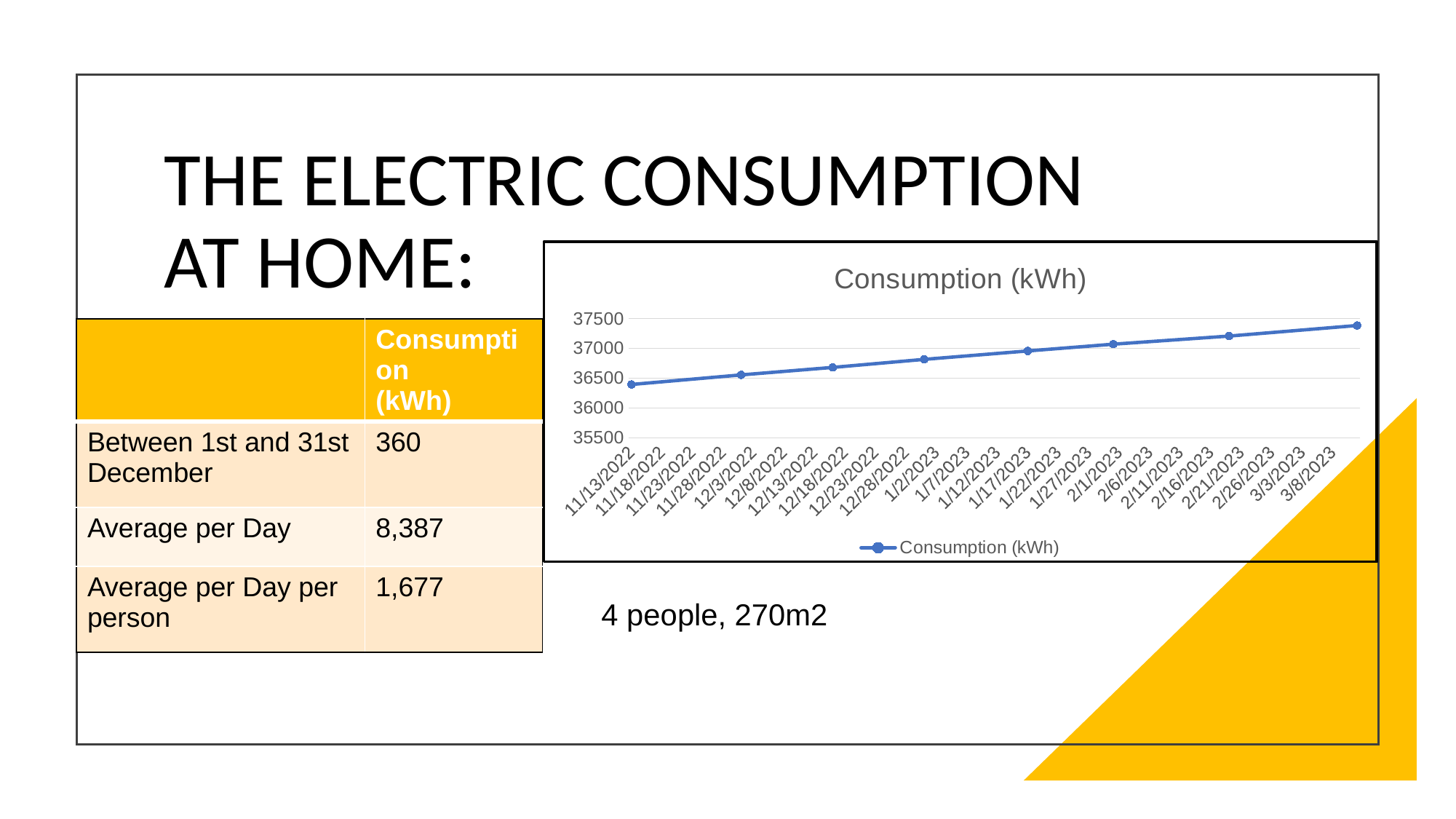

# THE ELECTRIC CONSUMPTION AT HOME:

### Chart:

| Category | Consumption (kWh) |
|---|---|
| 44878 | 36395.0 |
| 44896 | 36555.0 |
| 44911 | 36680.0 |
| 44926 | 36815.0 |
| 44943 | 36956.0 |
| 44957 | 37069.0 |
| 44976 | 37205.0 |
| 44997 | 37382.0 |
|  | None |
|  | None |
|  | Consumption (kWh) |
| --- | --- |
| Between 1st and 31st December | 360 |
| Average per Day | 8,387 |
| Average per Day per person | 1,677 |

4 people, 270m2